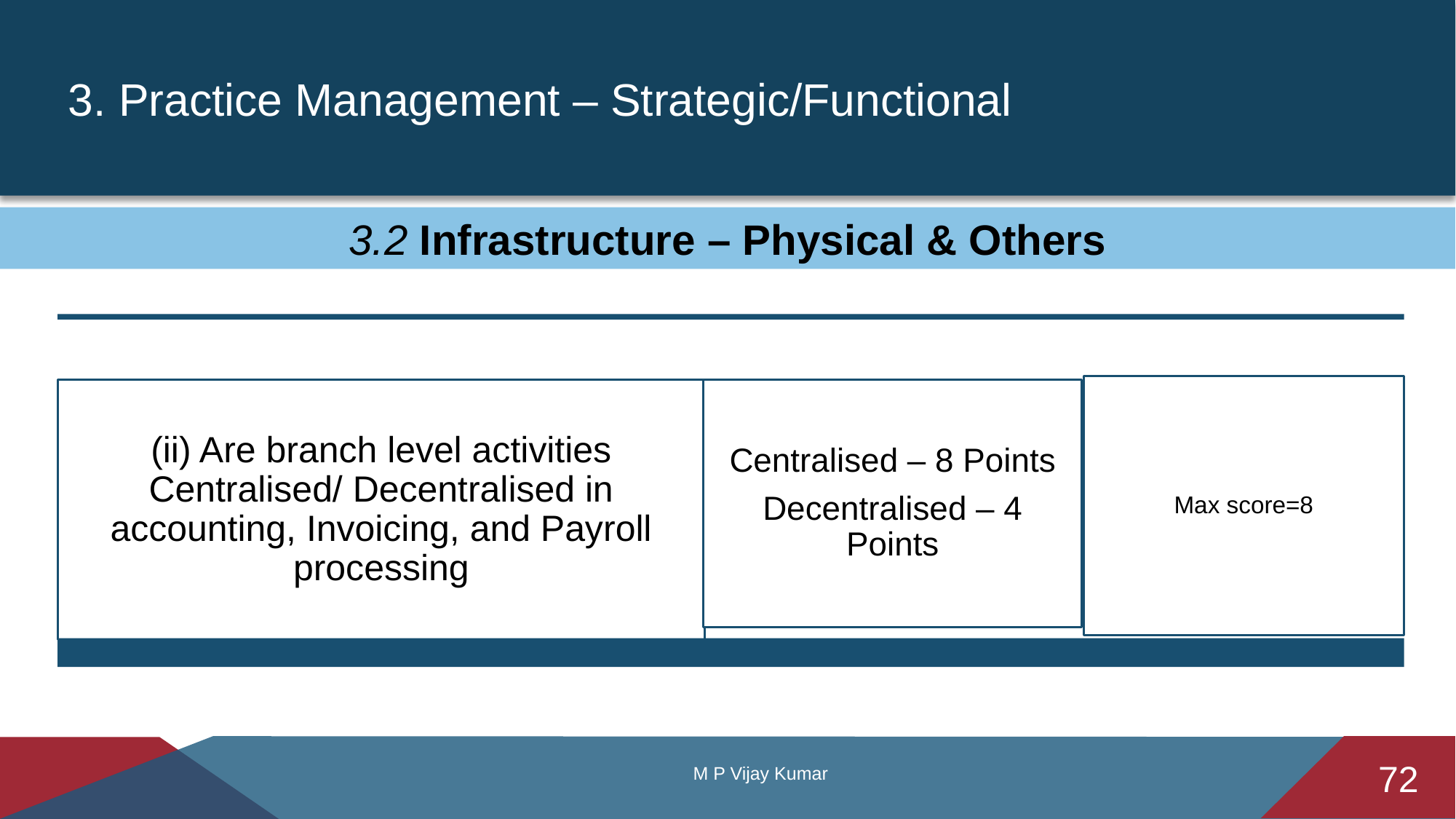

3. Practice Management – Strategic/Functional
3.2 Infrastructure – Physical & Others

(ii) Are branch level activities Centralised/ Decentralised in accounting, Invoicing, and Payroll processing
Centralised – 8 Points
Decentralised – 4 Points
Max score=8